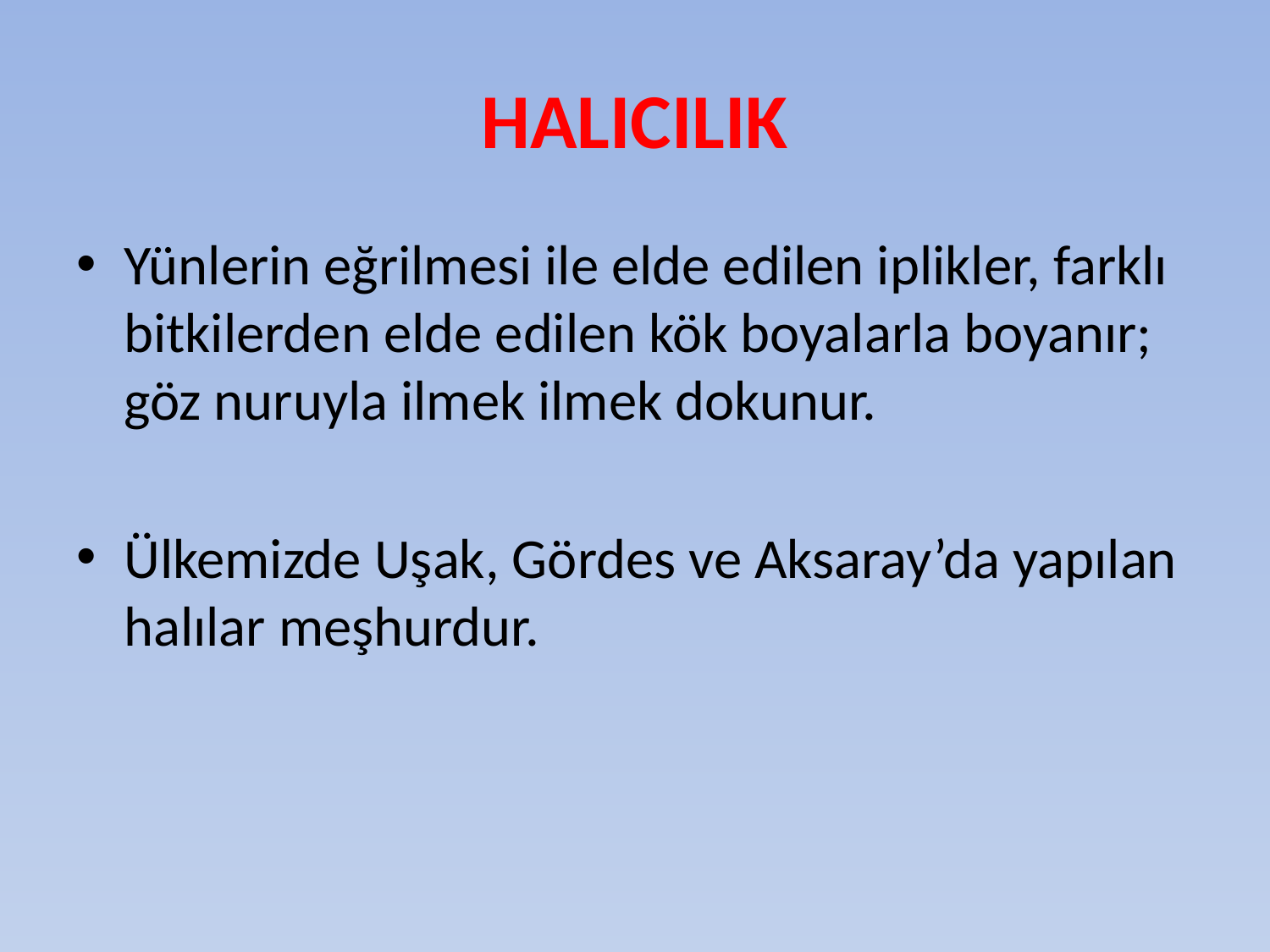

# HALICILIK
Yünlerin eğrilmesi ile elde edilen iplikler, farklı bitkilerden elde edilen kök boyalarla boyanır; göz nuruyla ilmek ilmek dokunur.

Ülkemizde Uşak, Gördes ve Aksaray’da yapılan halılar meşhurdur.